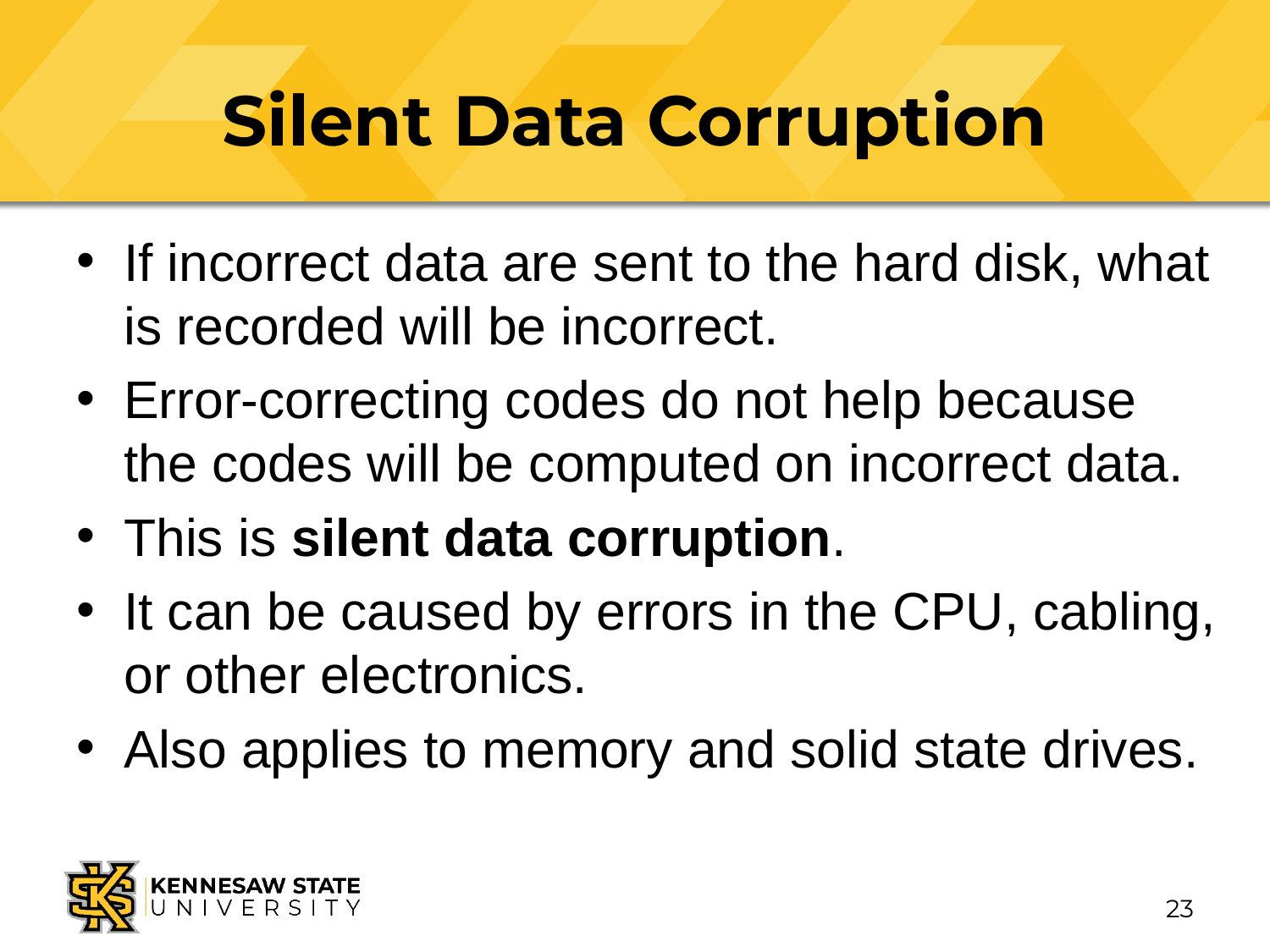

# Silent Data Corruption
If incorrect data are sent to the hard disk, what is recorded will be incorrect.
Error-correcting codes do not help because the codes will be computed on incorrect data.
This is silent data corruption.
It can be caused by errors in the CPU, cabling, or other electronics.
Also applies to memory and solid state drives.
23